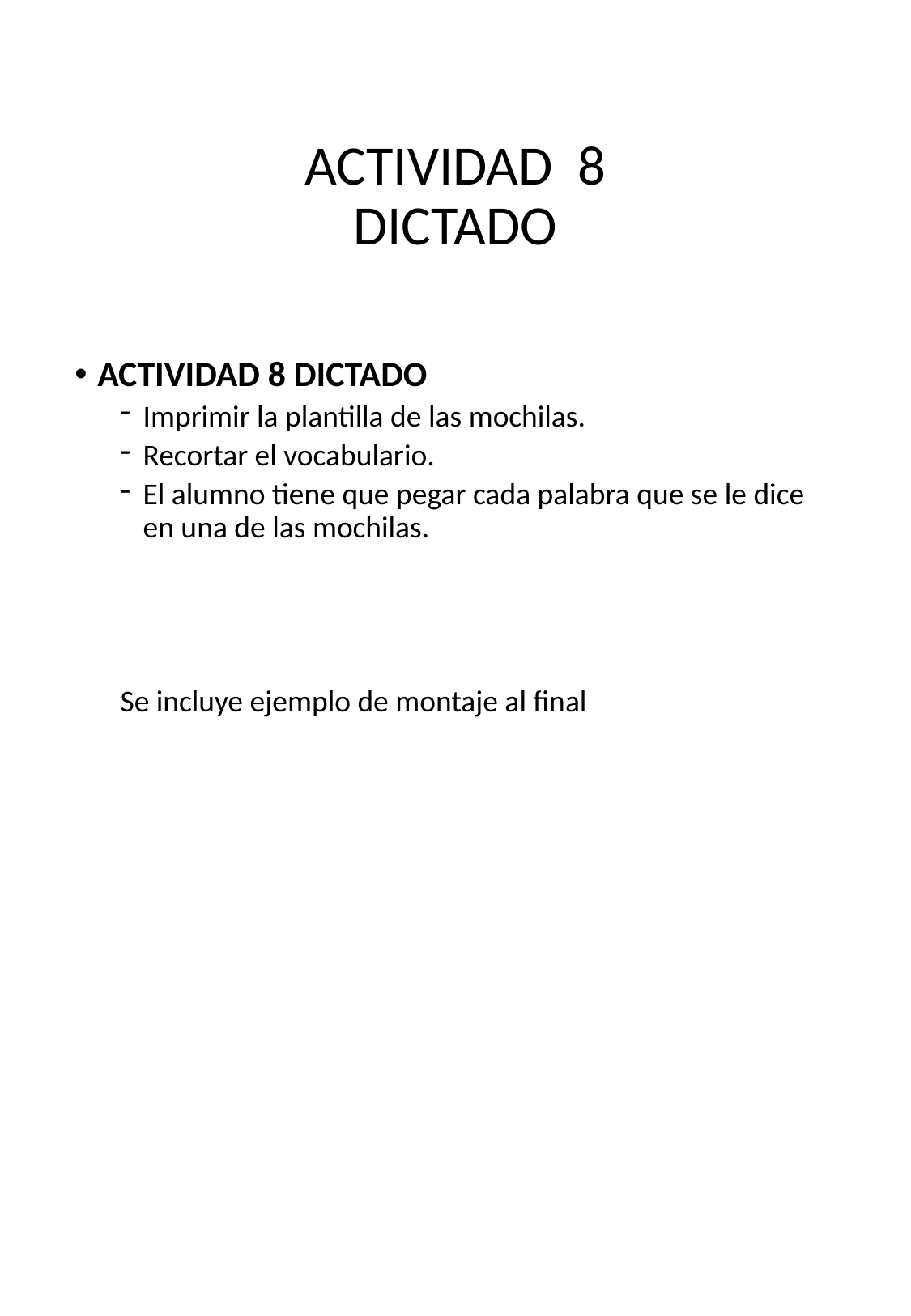

# ACTIVIDAD  8 DICTADO
ACTIVIDAD 8 DICTADO
Imprimir la plantilla de las mochilas.
Recortar el vocabulario.
El alumno tiene que pegar cada palabra que se le dice en una de las mochilas.

Se incluye ejemplo de montaje al final